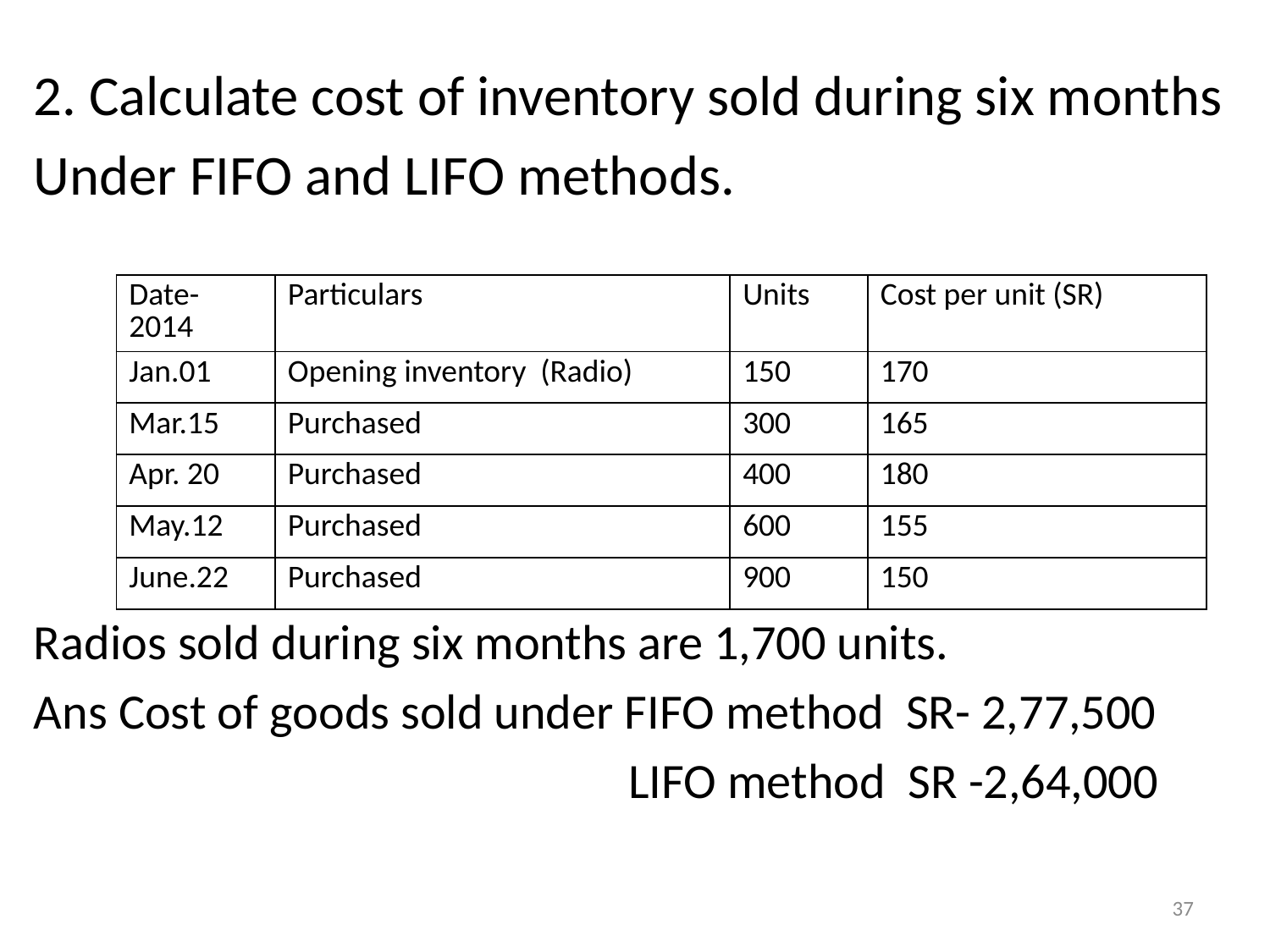

2. Calculate cost of inventory sold during six months
Under FIFO and LIFO methods.

Radios sold during six months are 1,700 units.
Ans Cost of goods sold under FIFO method  SR- 2,77,500
                                                     LIFO method  SR -2,64,000
| Date- 2014 | Particulars | Units | Cost per unit (SR) |
| --- | --- | --- | --- |
| Jan.01 | Opening inventory (Radio) | 150 | 170 |
| Mar.15 | Purchased | 300 | 165 |
| Apr. 20 | Purchased | 400 | 180 |
| May.12 | Purchased | 600 | 155 |
| June.22 | Purchased | 900 | 150 |
37